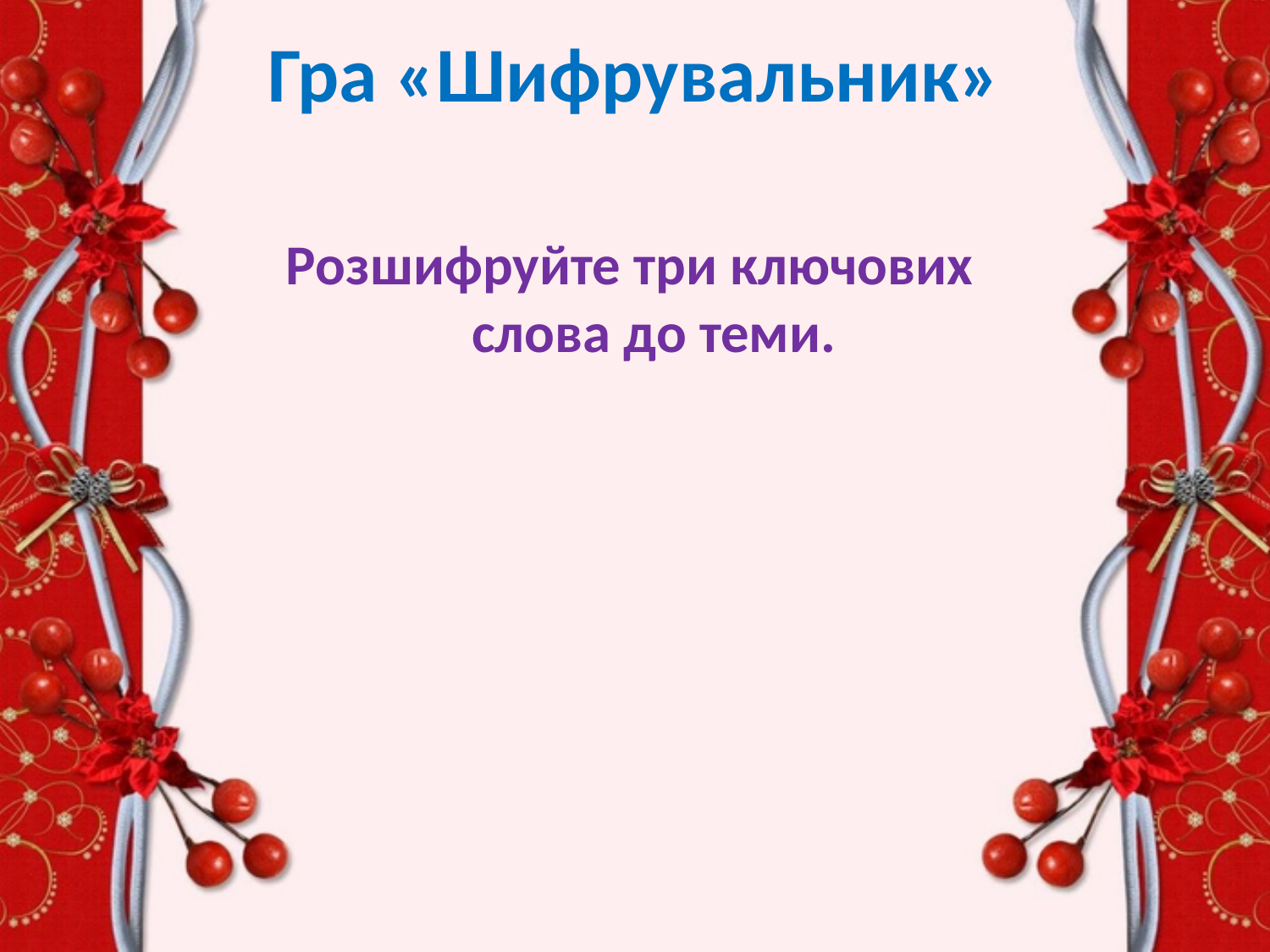

# Гра «Шифрувальник»
Розшифруйте три ключових слова до теми.